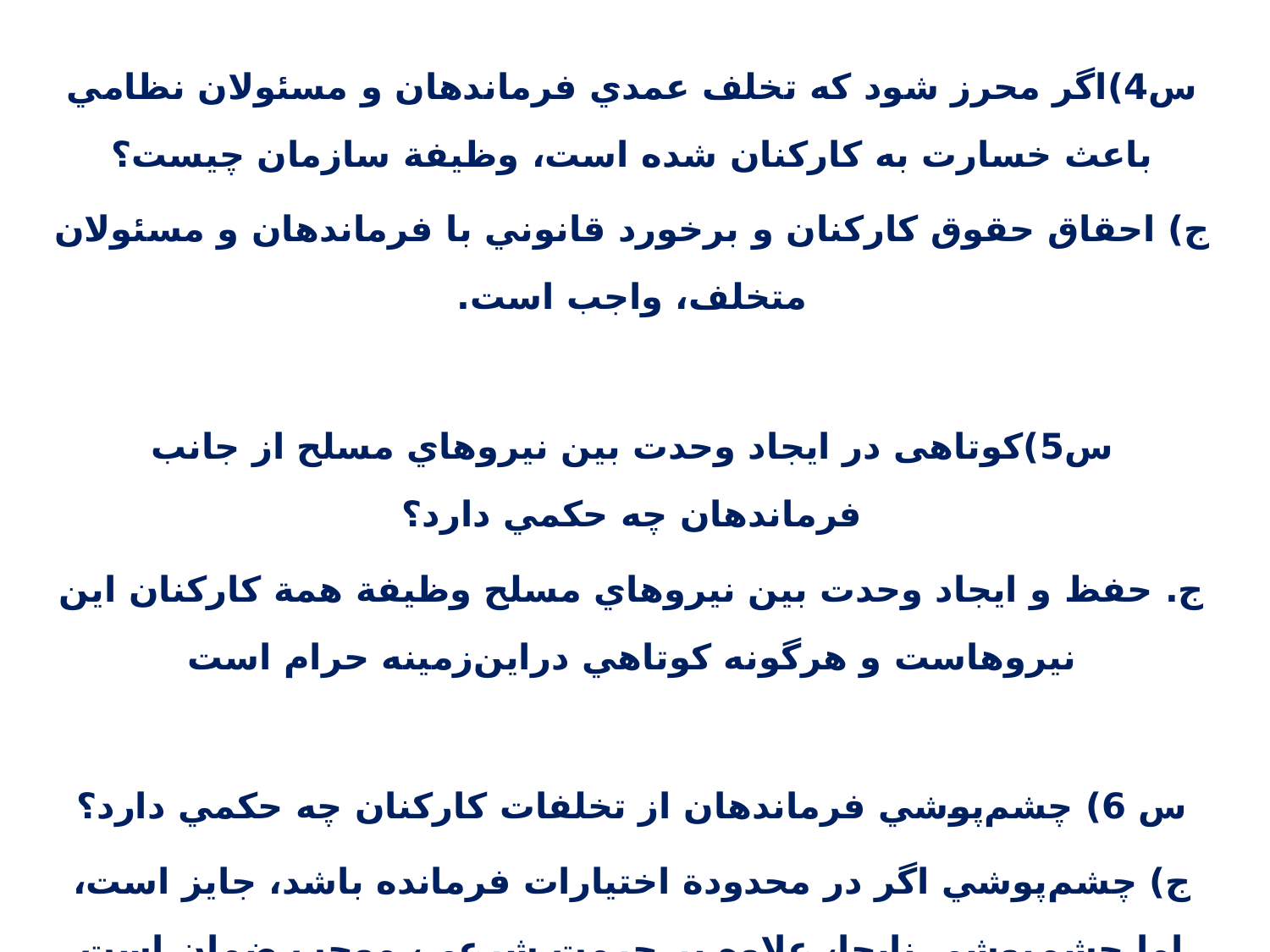

س4)اگر محرز شود كه تخلف عمدي فرماندهان و مسئولان نظامي باعث خسارت به كاركنان شده است، وظيفة سازمان چيست؟
ج) احقاق حقوق كاركنان و برخورد قانوني با فرماندهان و مسئولان متخلف، واجب است.

س5)کوتاهی در ايجاد وحدت بين نيروهاي مسلح از جانب فرماندهان چه حكمي دارد؟
ج. حفظ و ايجاد وحدت بين نيروهاي مسلح وظيفة همة كاركنان اين نيروهاست و هرگونه كوتاهي دراين‌زمينه حرام است

س 6) چشم‌پوشي فرماندهان از تخلفات كاركنان چه حكمي دارد؟
ج) چشم‌پوشي اگر در محدودة اختيارات فرمانده باشد، جايز است، اما چشم‌پوشي نابجا، علاوه بر حرمت شرعي، موجب ضمان است